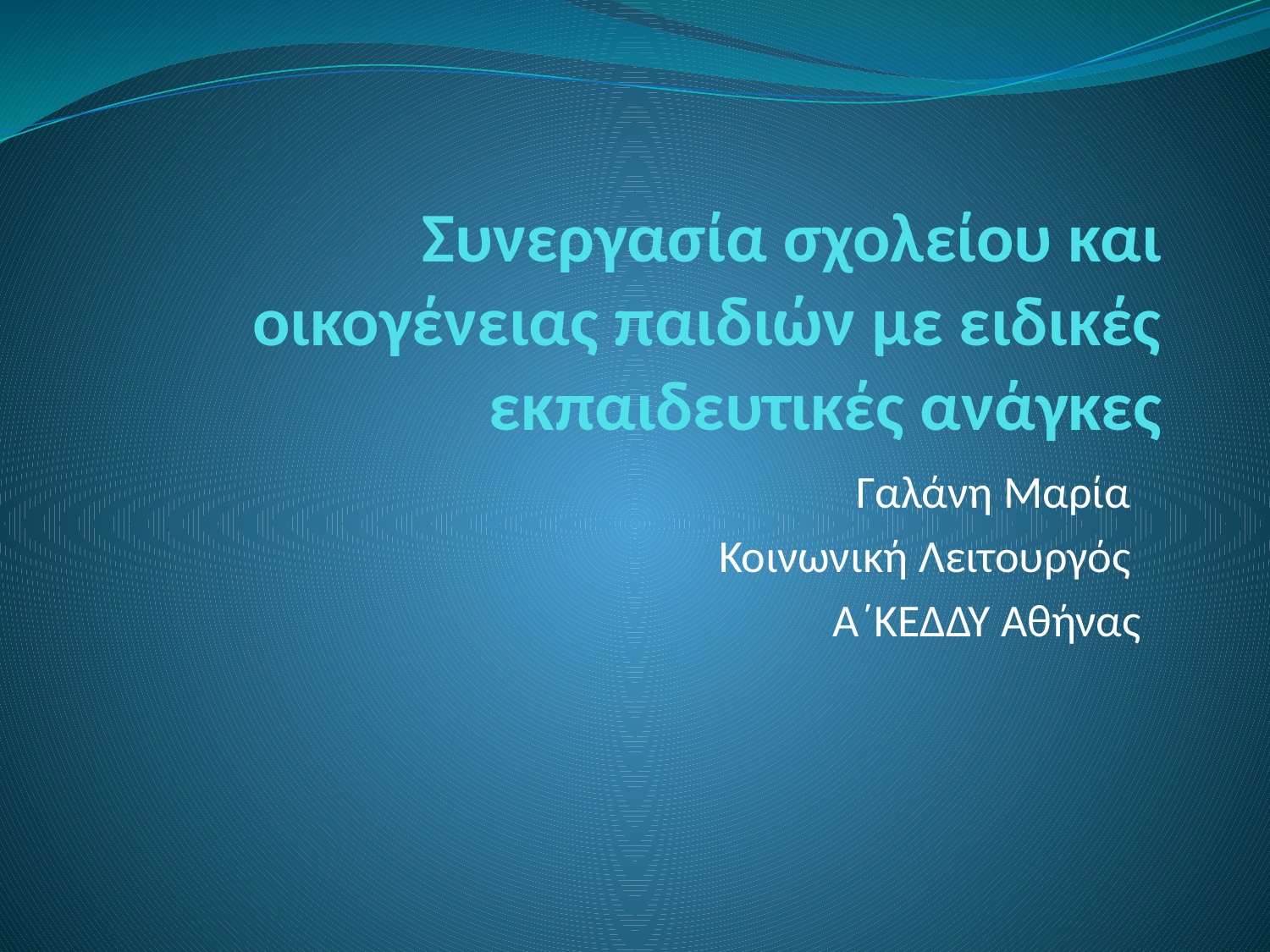

# Συνεργασία σχολείου και οικογένειας παιδιών με ειδικές εκπαιδευτικές ανάγκες
Γαλάνη Μαρία
Κοινωνική Λειτουργός
Α΄ΚΕΔΔΥ Αθήνας